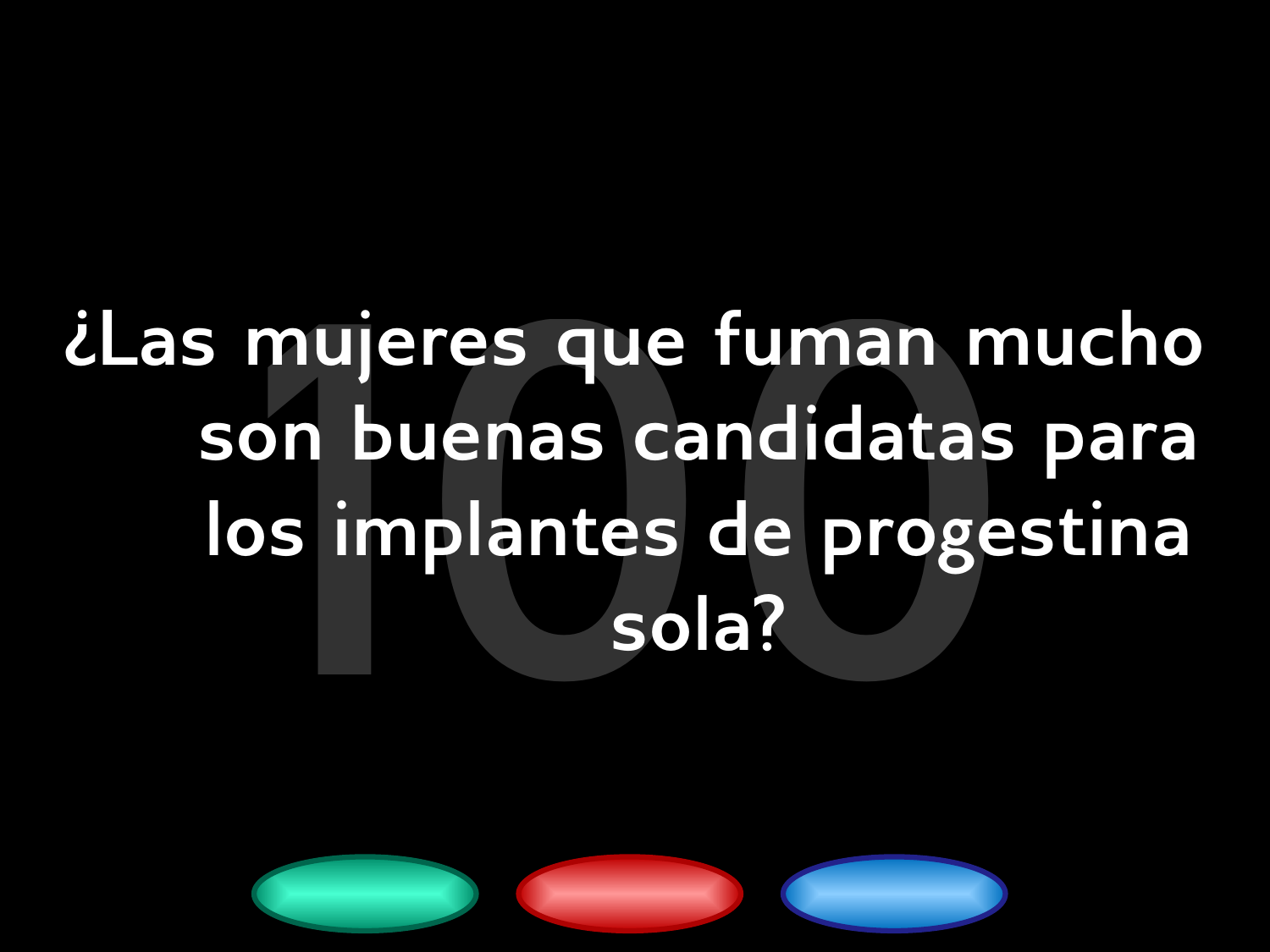

100
¿Las mujeres que fuman mucho son buenas candidatas para los implantes de progestina sola?

13